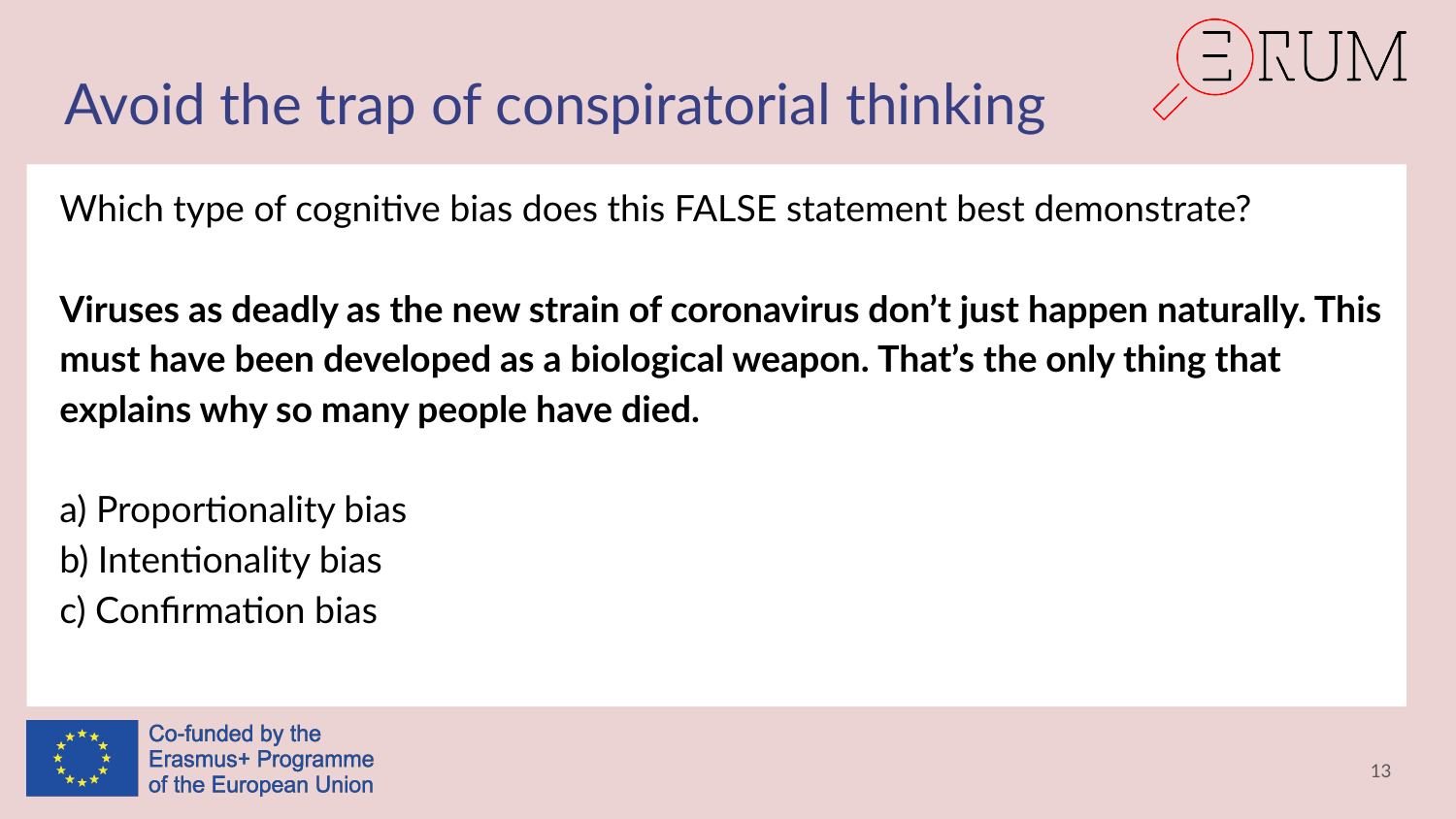

# Avoid the trap of conspiratorial thinking
Which type of cognitive bias does this FALSE statement best demonstrate?
Viruses as deadly as the new strain of coronavirus don’t just happen naturally. This must have been developed as a biological weapon. That’s the only thing that explains why so many people have died.

a) Proportionality bias
b) Intentionality bias
c) Confirmation bias

13